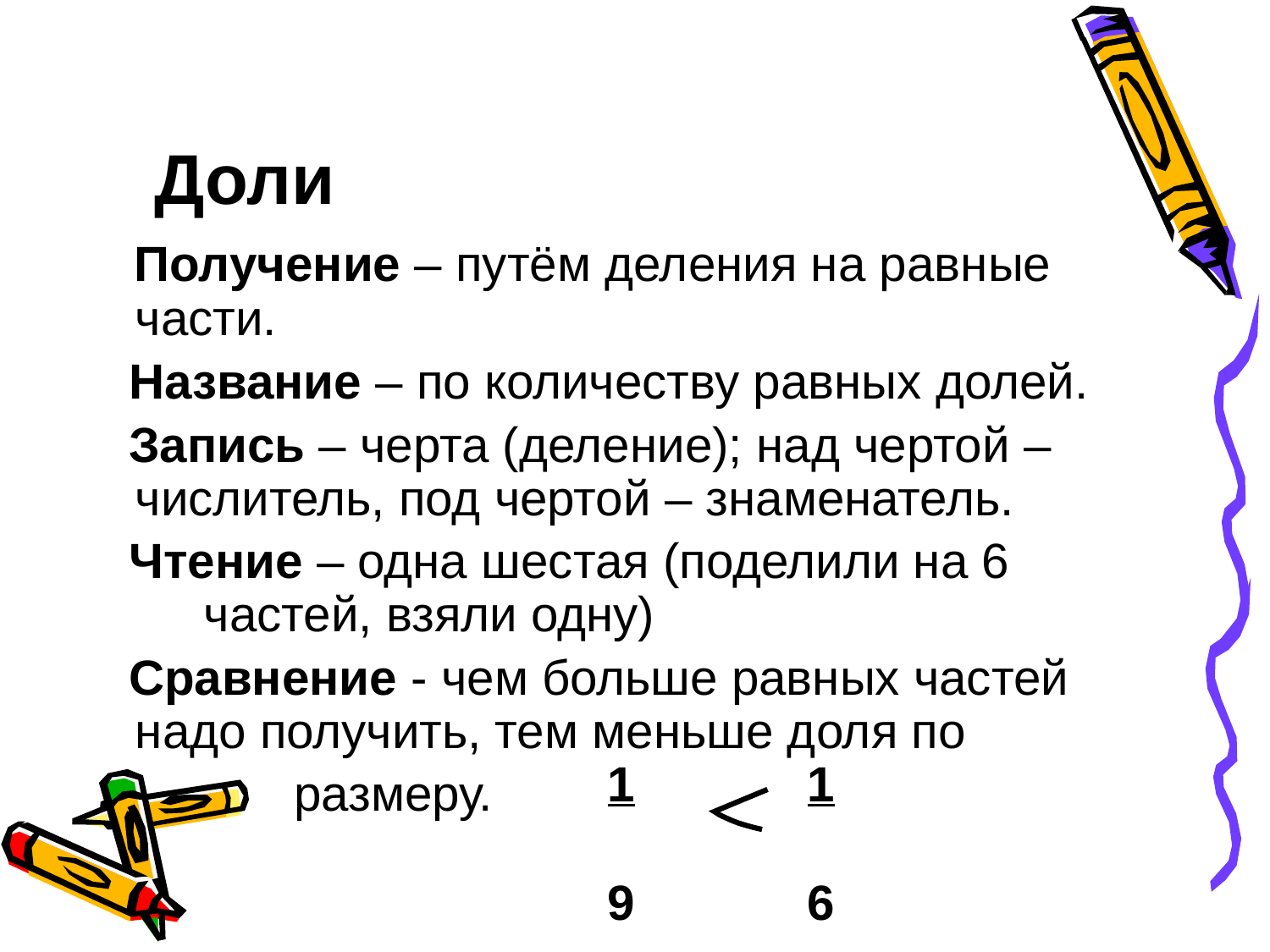

# Доли
   Получение – путём деления на равные части.
   Название – по количеству равных долей.
   Запись – черта (деление); над чертой – числитель, под чертой – знаменатель.
   Чтение – одна шестая (поделили на 6             частей, взяли одну)
   Сравнение - чем больше равных частей надо получить, тем меньше доля по
               размеру.

1  9
1  6